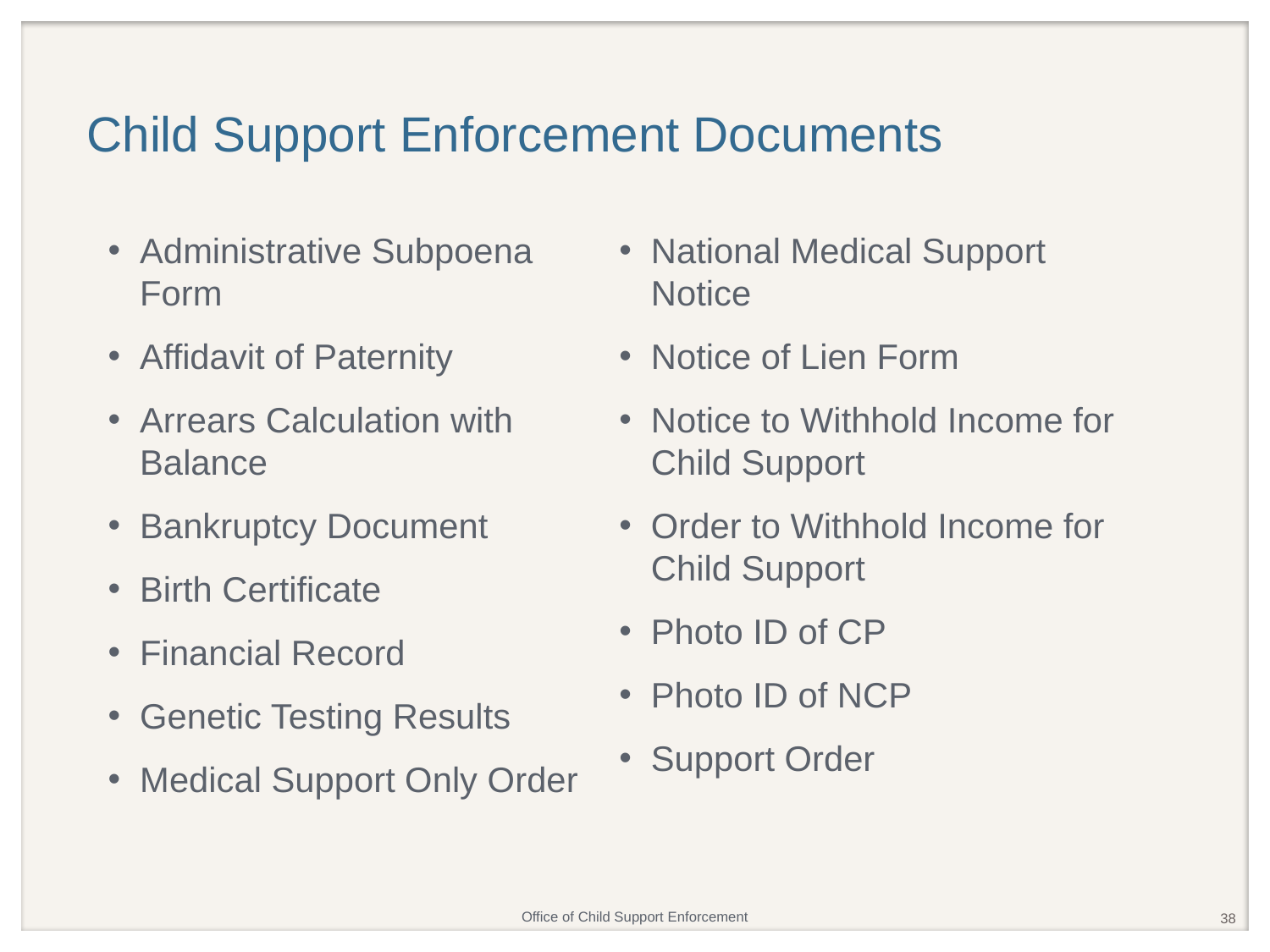

# Child Support Enforcement Documents
Administrative Subpoena Form
Affidavit of Paternity
Arrears Calculation with Balance
Bankruptcy Document
Birth Certificate
Financial Record
Genetic Testing Results
Medical Support Only Order
National Medical Support Notice
Notice of Lien Form
Notice to Withhold Income for Child Support
Order to Withhold Income for Child Support
Photo ID of CP
Photo ID of NCP
Support Order

38